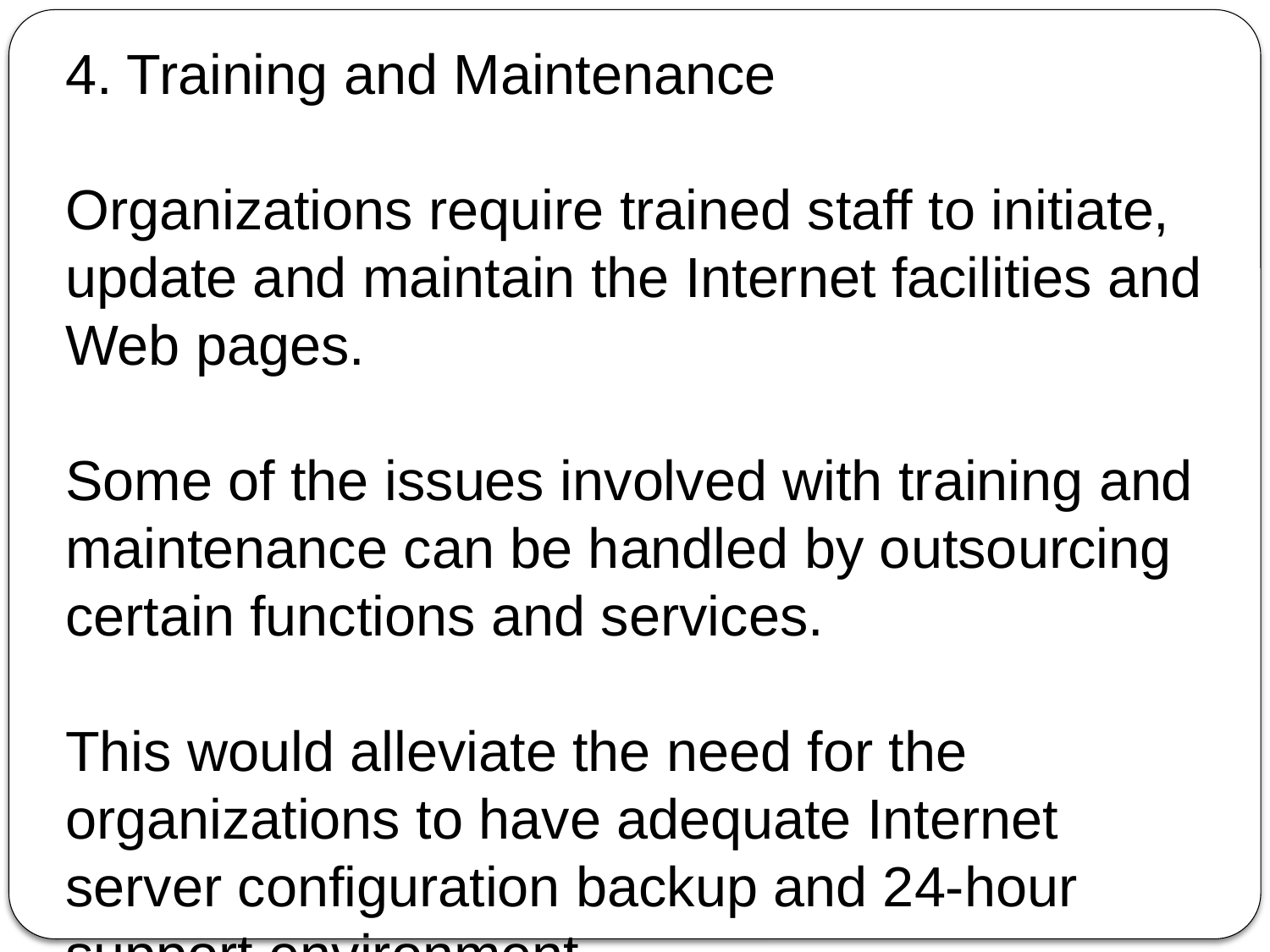

4. Training and Maintenance

Organizations require trained staff to initiate, update and maintain the Internet facilities and Web pages.

Some of the issues involved with training and maintenance can be handled by outsourcing certain functions and services.

This would alleviate the need for the organizations to have adequate Internet server configuration backup and 24-hour support environment.